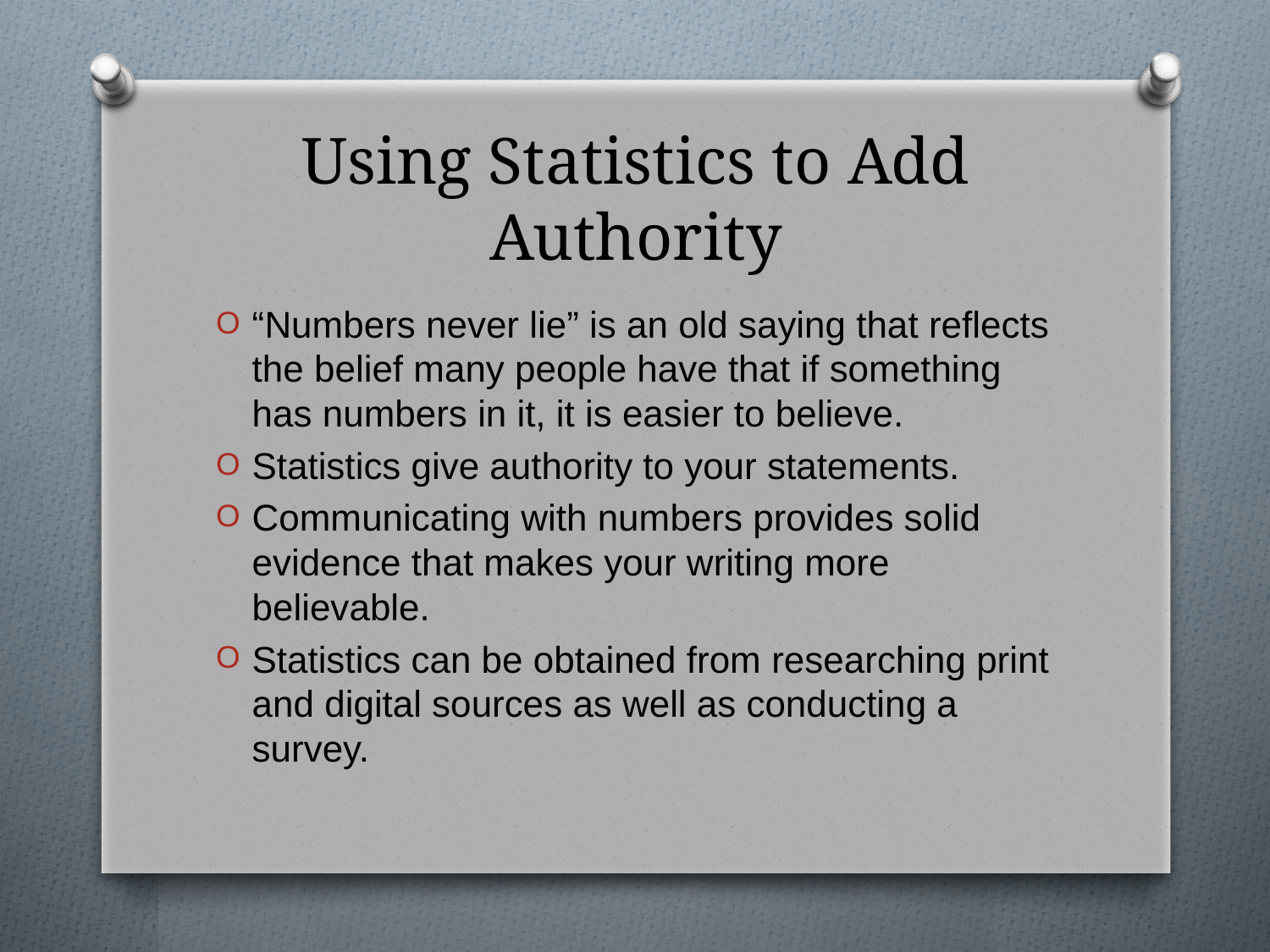

# Using Statistics to Add Authority
“Numbers never lie” is an old saying that reflects the belief many people have that if something has numbers in it, it is easier to believe.
Statistics give authority to your statements.
Communicating with numbers provides solid evidence that makes your writing more believable.
Statistics can be obtained from researching print and digital sources as well as conducting a survey.